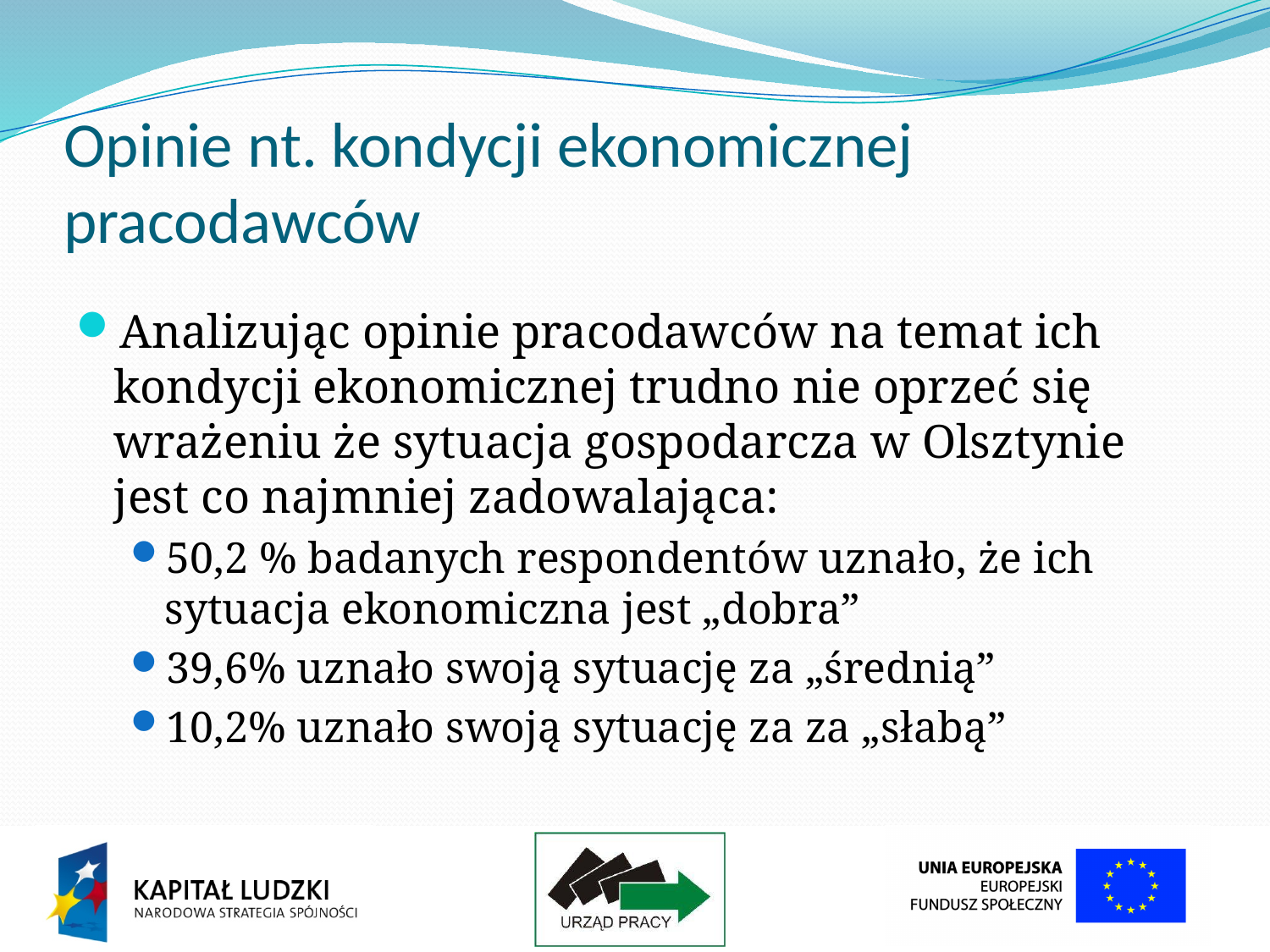

# Opinie nt. kondycji ekonomicznej pracodawców
Analizując opinie pracodawców na temat ich kondycji ekonomicznej trudno nie oprzeć się wrażeniu że sytuacja gospodarcza w Olsztynie jest co najmniej zadowalająca:
50,2 % badanych respondentów uznało, że ich sytuacja ekonomiczna jest „dobra”
39,6% uznało swoją sytuację za „średnią”
10,2% uznało swoją sytuację za za „słabą”